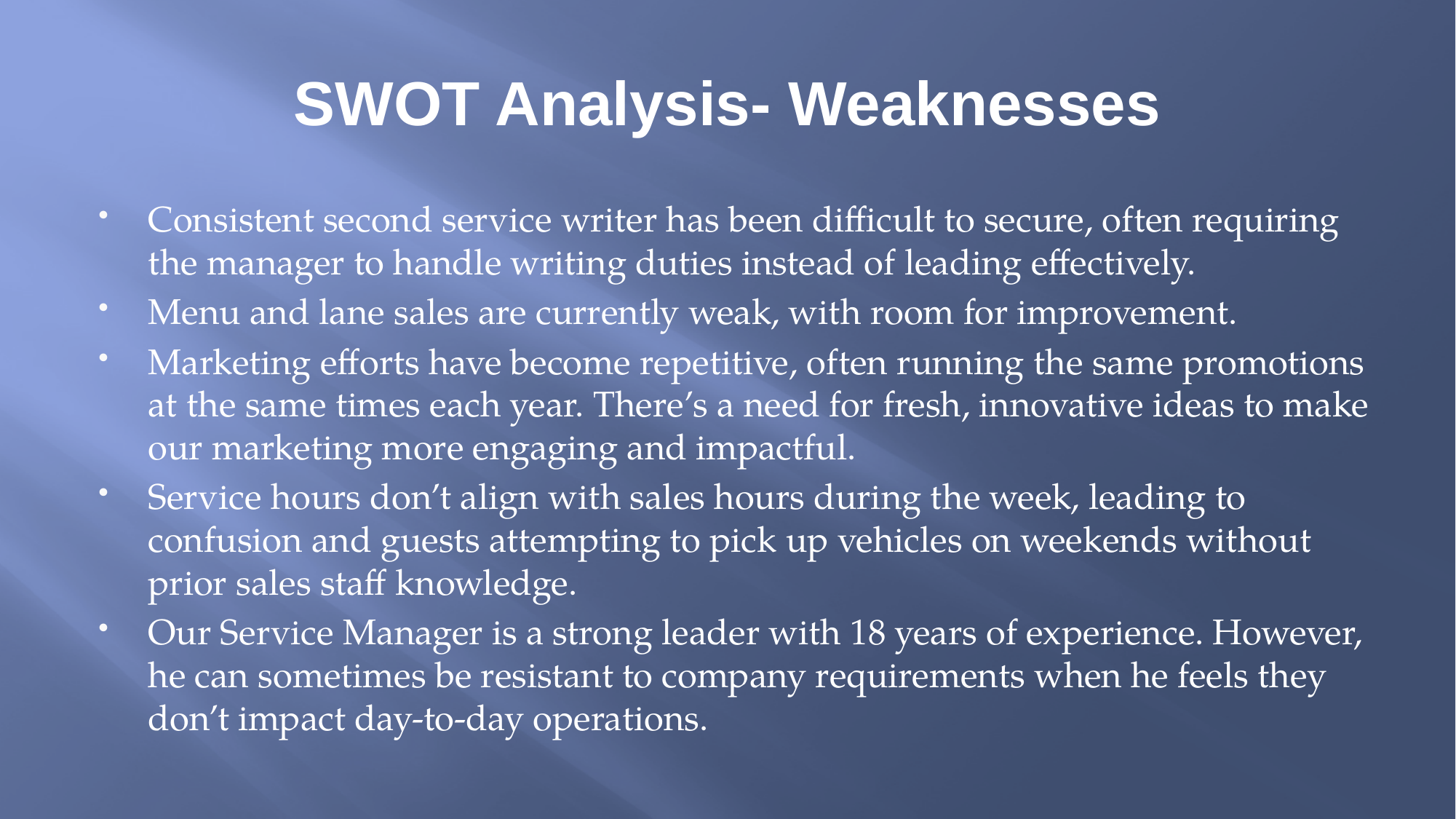

# SWOT Analysis- Weaknesses
Consistent second service writer has been difficult to secure, often requiring the manager to handle writing duties instead of leading effectively.
Menu and lane sales are currently weak, with room for improvement.
Marketing efforts have become repetitive, often running the same promotions at the same times each year. There’s a need for fresh, innovative ideas to make our marketing more engaging and impactful.
Service hours don’t align with sales hours during the week, leading to confusion and guests attempting to pick up vehicles on weekends without prior sales staff knowledge.
Our Service Manager is a strong leader with 18 years of experience. However, he can sometimes be resistant to company requirements when he feels they don’t impact day-to-day operations.